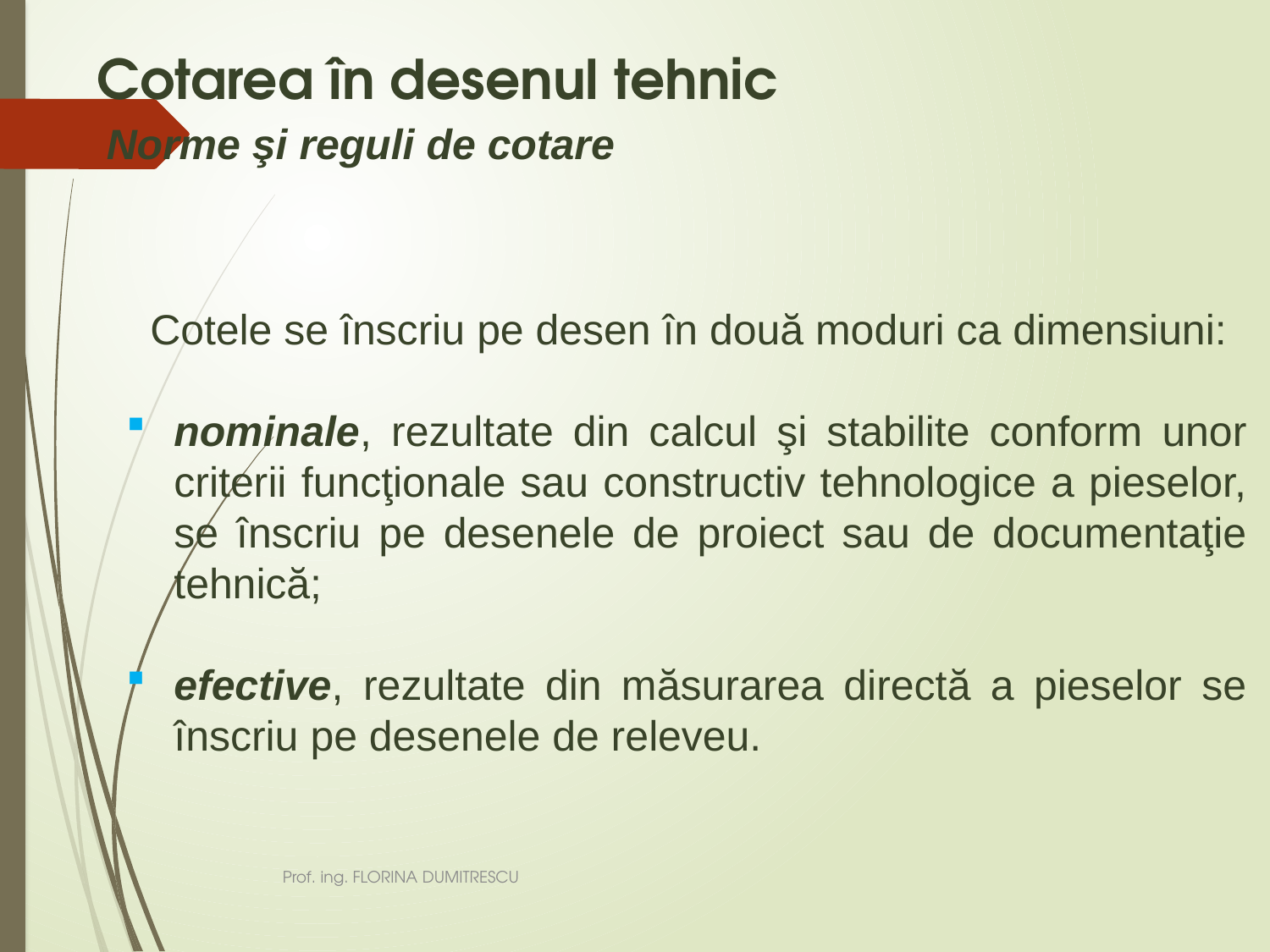

# Cotarea în desenul tehnic
	   Norme şi reguli de cotare
	Cotele se înscriu pe desen în două moduri ca dimensiuni:

nominale, rezultate din calcul şi stabilite conform unor criterii funcţionale sau constructiv tehnologice a pieselor, se înscriu pe desenele de proiect sau de documentaţie tehnică;

efective, rezultate din măsurarea directă a pieselor se înscriu pe desenele de releveu.
Prof. ing. FLORINA DUMITRESCU